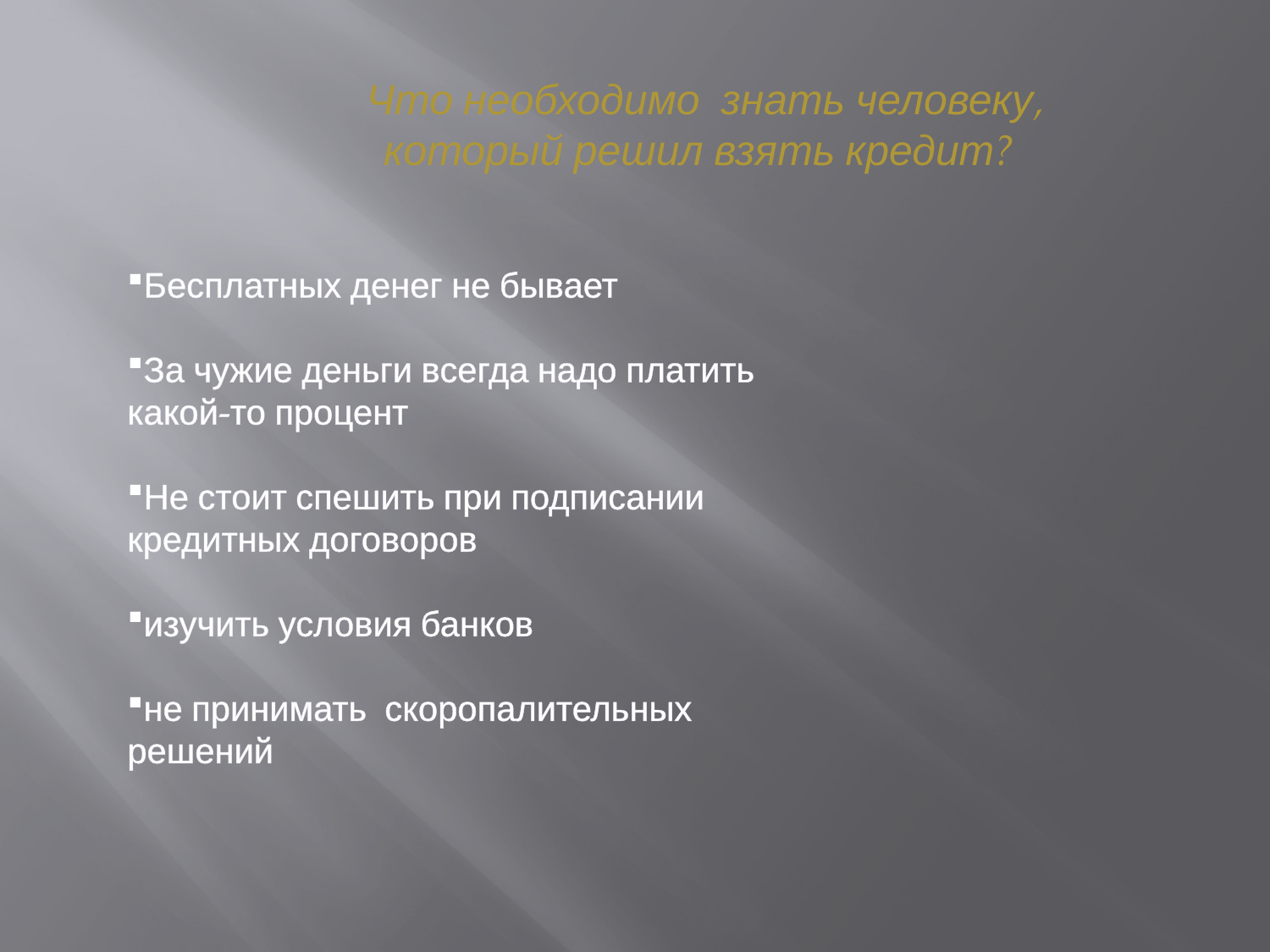

Что необходимо  знать человеку, который решил взять кредит?

Бесплатных денег не бывает

За чужие деньги всегда надо платить какой-то процент

Не стоит спешить при подписании кредитных договоров

изучить условия банков

не принимать  скоропалительных решений